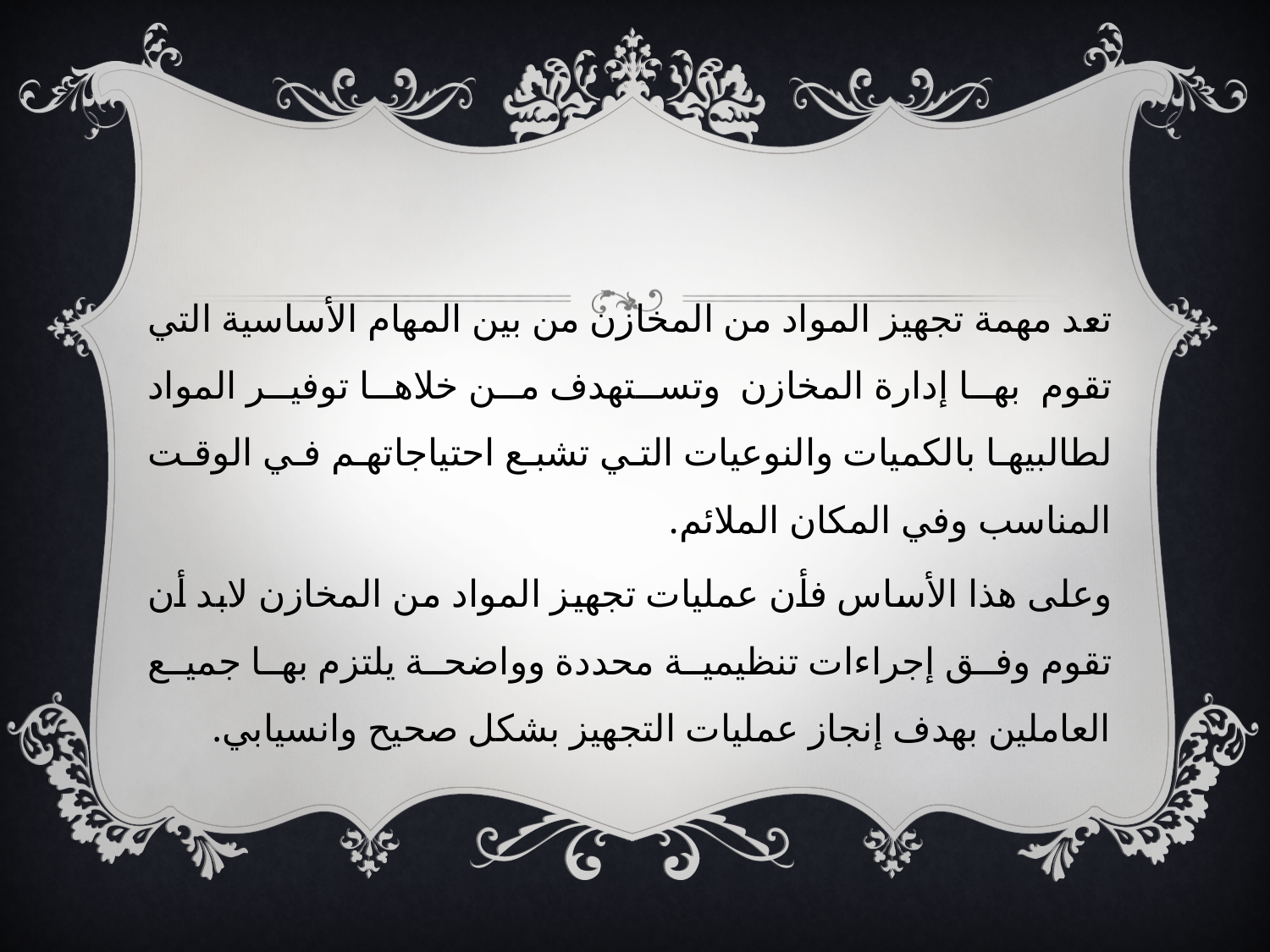

#
تعد مهمة تجهيز المواد من المخازن من بين المهام الأساسية التي تقوم  بها إدارة المخازن  وتستهدف من خلاها توفير المواد لطالبيها بالكميات والنوعيات التي تشبع احتياجاتهم في الوقت المناسب وفي المكان الملائم.
وعلى هذا الأساس فأن عمليات تجهيز المواد من المخازن لابد أن تقوم وفق إجراءات تنظيمية محددة وواضحة يلتزم بها جميع العاملين بهدف إنجاز عمليات التجهيز بشكل صحيح وانسيابي.